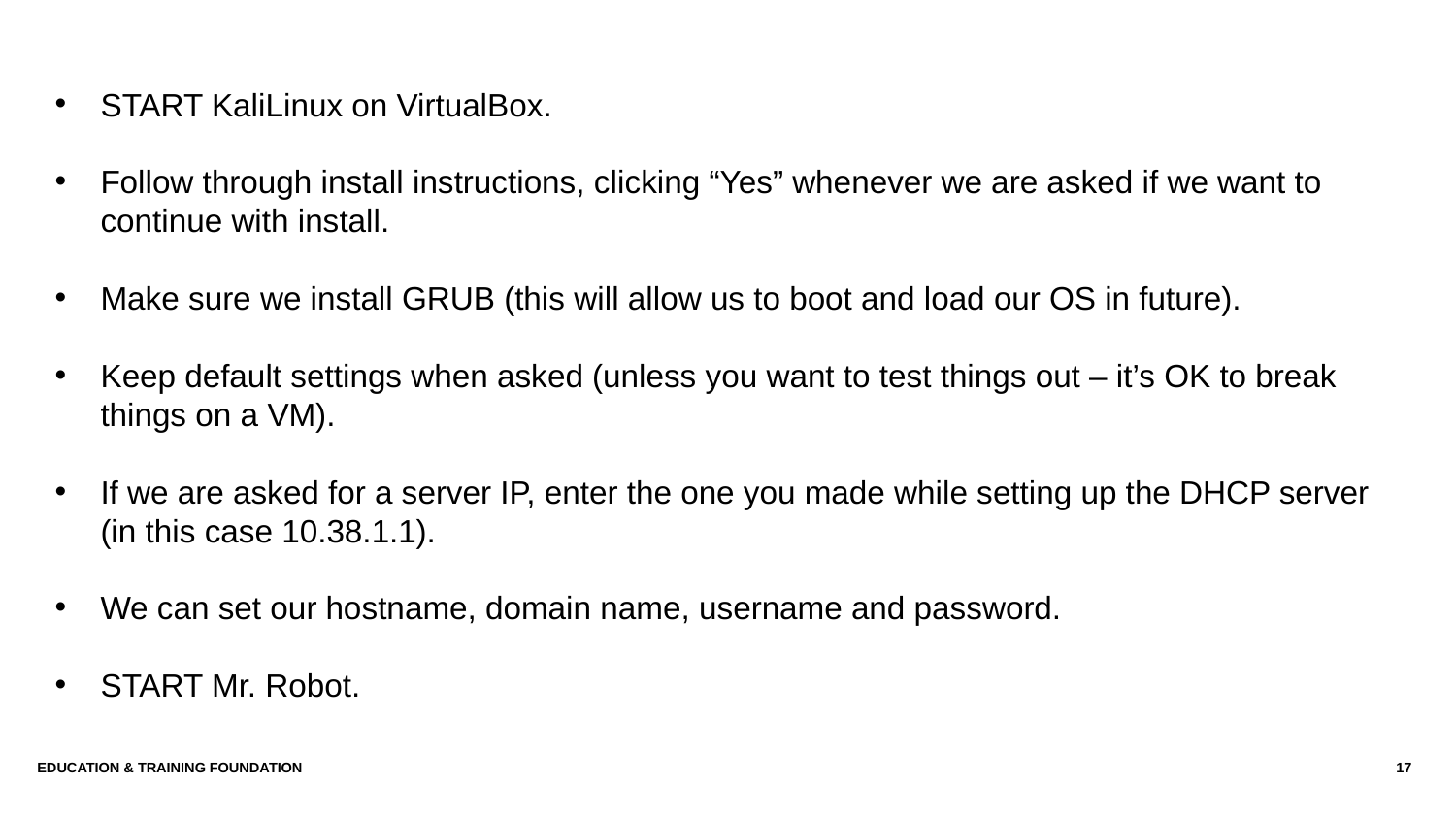

START KaliLinux on VirtualBox.

Follow through install instructions, clicking “Yes” whenever we are asked if we want to continue with install.

Make sure we install GRUB (this will allow us to boot and load our OS in future).

Keep default settings when asked (unless you want to test things out – it’s OK to break things on a VM).

If we are asked for a server IP, enter the one you made while setting up the DHCP server (in this case 10.38.1.1).

We can set our hostname, domain name, username and password.

START Mr. Robot.
Education & Training Foundation
17